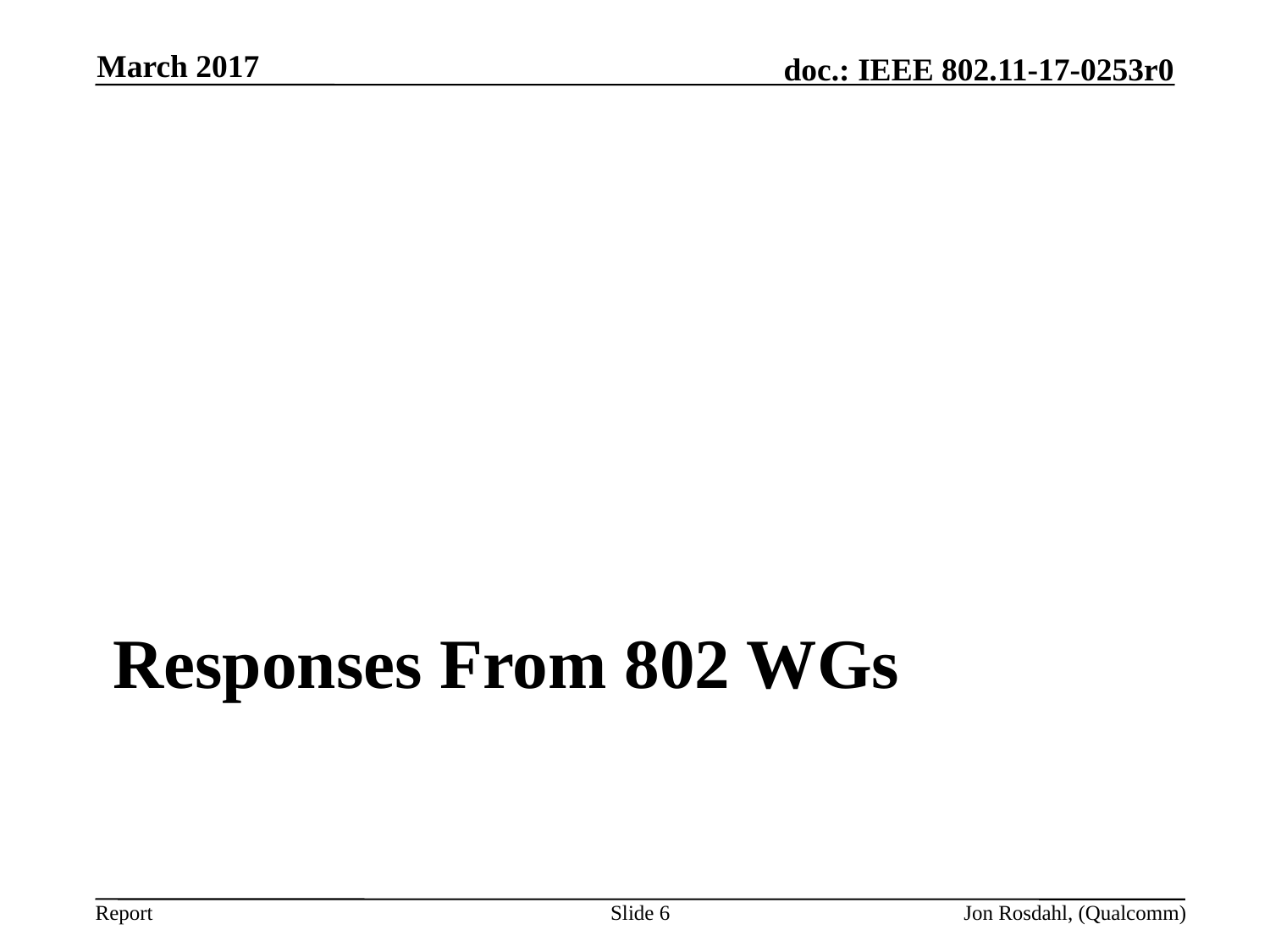

March 2017

# Responses From 802 WGs
Slide 6
Jon Rosdahl, (Qualcomm)